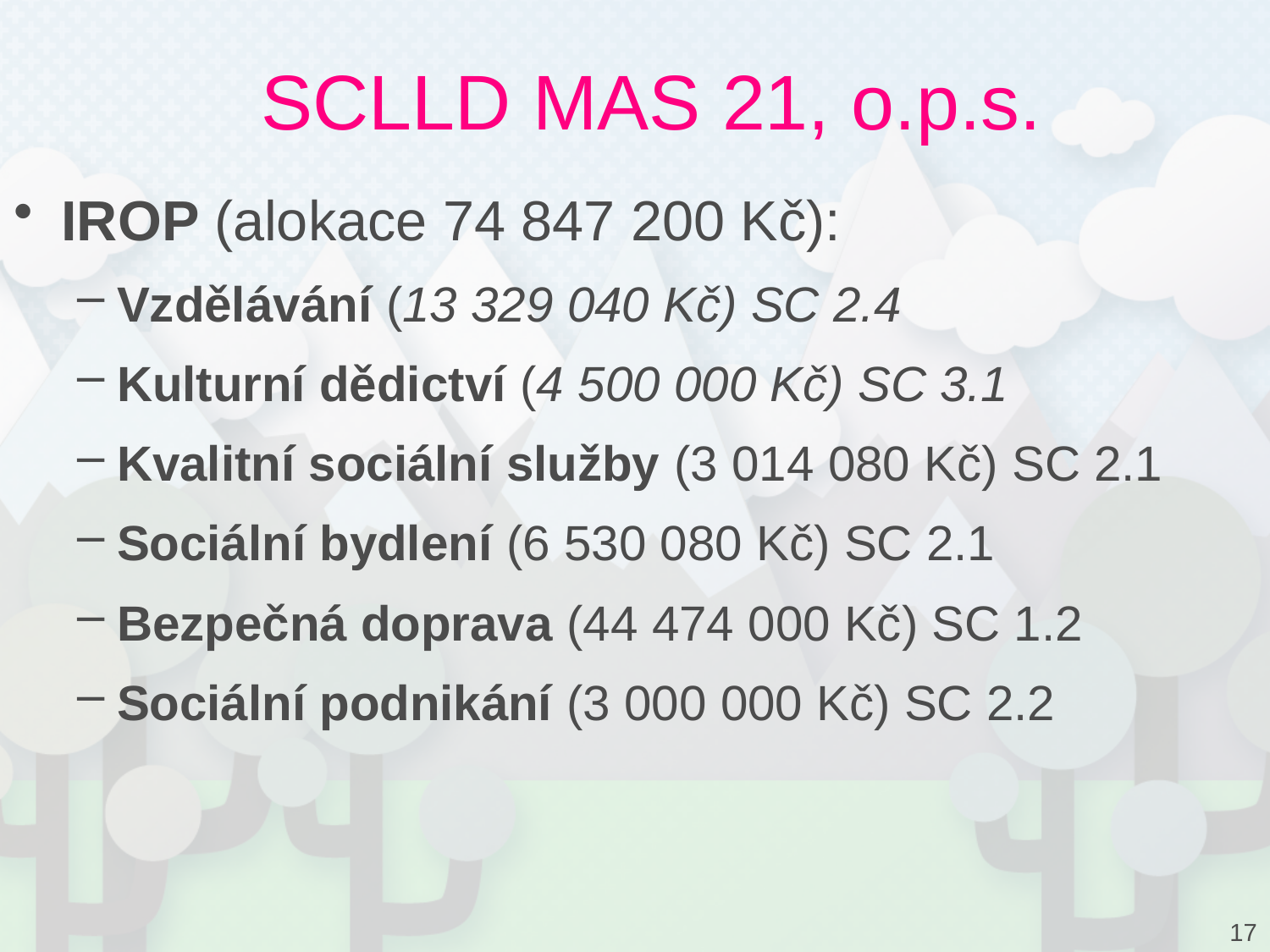

# SCLLD MAS 21, o.p.s.

IROP (alokace 74 847 200 Kč):
Vzdělávání (13 329 040 Kč) SC 2.4
Kulturní dědictví (4 500 000 Kč) SC 3.1
Kvalitní sociální služby (3 014 080 Kč) SC 2.1
Sociální bydlení (6 530 080 Kč) SC 2.1
Bezpečná doprava (44 474 000 Kč) SC 1.2
Sociální podnikání (3 000 000 Kč) SC 2.2

17